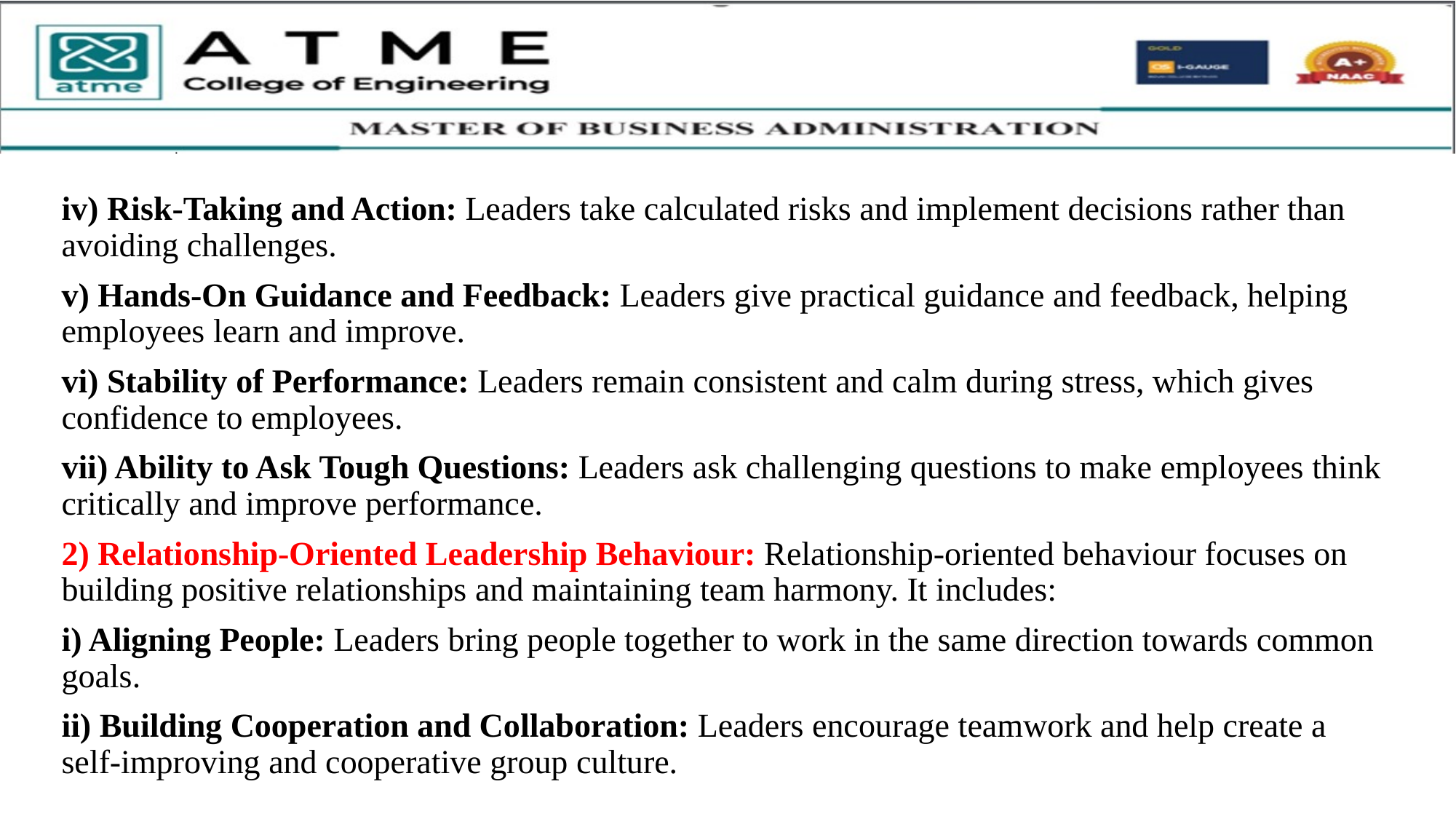

iv) Risk-Taking and Action: Leaders take calculated risks and implement decisions rather than avoiding challenges.
v) Hands-On Guidance and Feedback: Leaders give practical guidance and feedback, helping employees learn and improve.
vi) Stability of Performance: Leaders remain consistent and calm during stress, which gives confidence to employees.
vii) Ability to Ask Tough Questions: Leaders ask challenging questions to make employees think critically and improve performance.
2) Relationship-Oriented Leadership Behaviour: Relationship-oriented behaviour focuses on building positive relationships and maintaining team harmony. It includes:
i) Aligning People: Leaders bring people together to work in the same direction towards common goals.
ii) Building Cooperation and Collaboration: Leaders encourage teamwork and help create a self-improving and cooperative group culture.